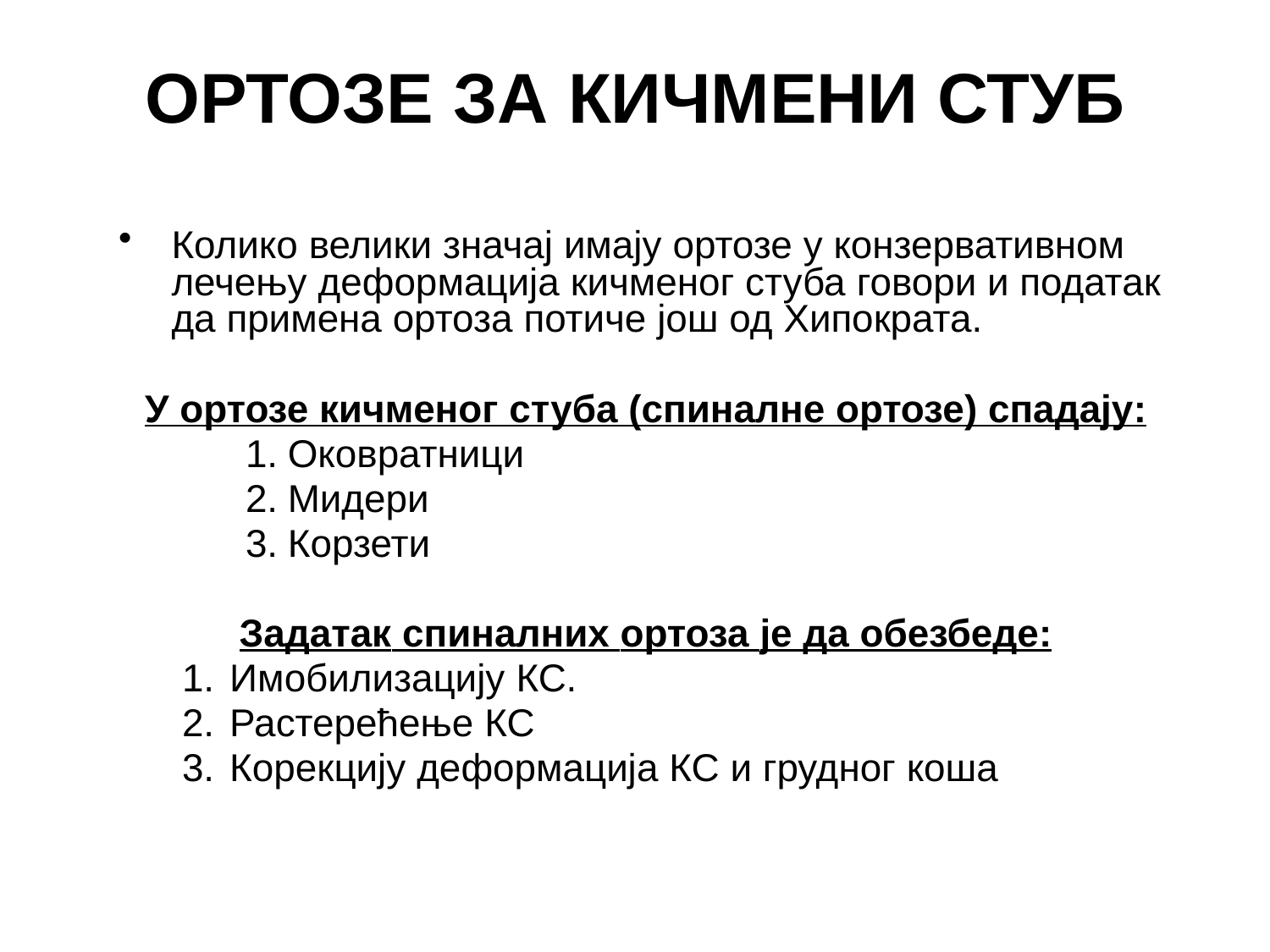

# ОРТОЗЕ ЗА КИЧМЕНИ СТУБ
Колико велики значај имају ортозе у конзервативном лечењу деформација кичменог стуба говори и податак да примена ортоза потиче још од Хипократа.

У ортозе кичменог стуба (спиналне ортозе) спадају:
Оковратници
Мидери
Корзети

Задатак спиналних ортоза је да обезбеде:
Имобилизацију КС.
Растерећење КС
Корекцију деформација КС и грудног коша